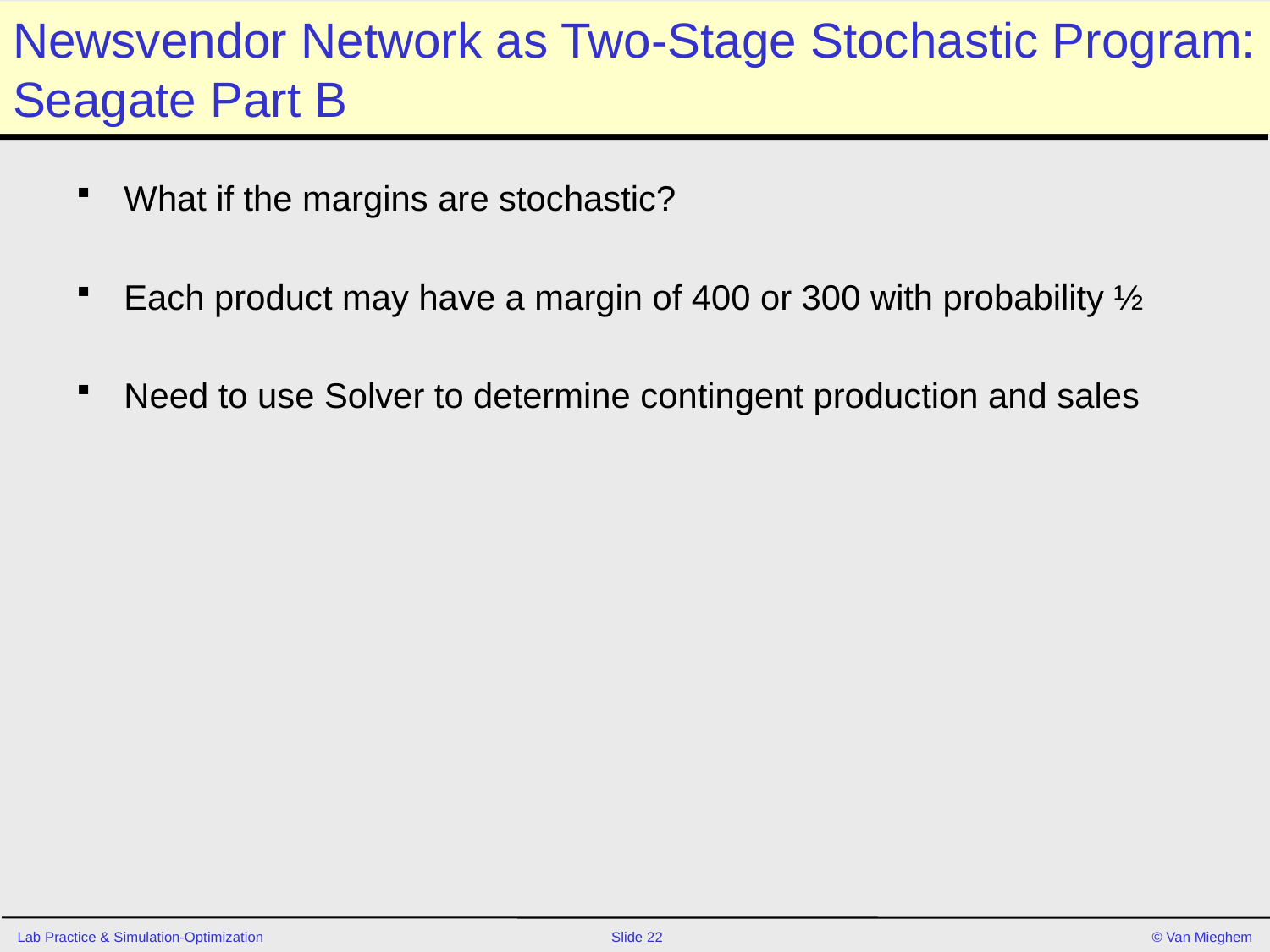

# Newsvendor Network as Two-Stage Stochastic Program: Seagate Part B
What if the margins are stochastic?

Each product may have a margin of 400 or 300 with probability ½

Need to use Solver to determine contingent production and sales